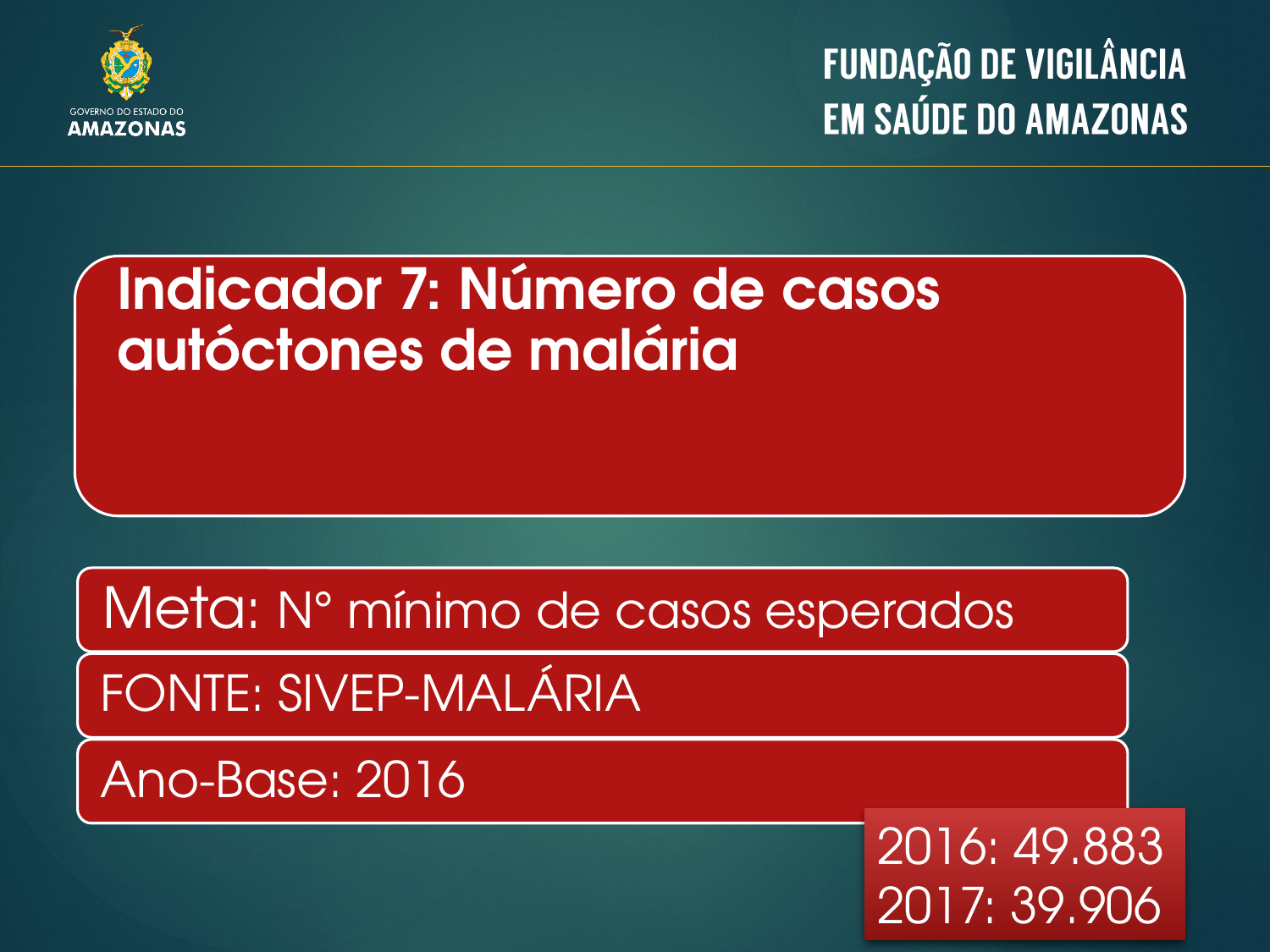

Indicador 7: Número de casos autóctones de malária
Meta: N° mínimo de casos esperados
FONTE: SIVEP-MALÁRIA
Ano-Base: 2016
2016: 49.883
2017: 39.906